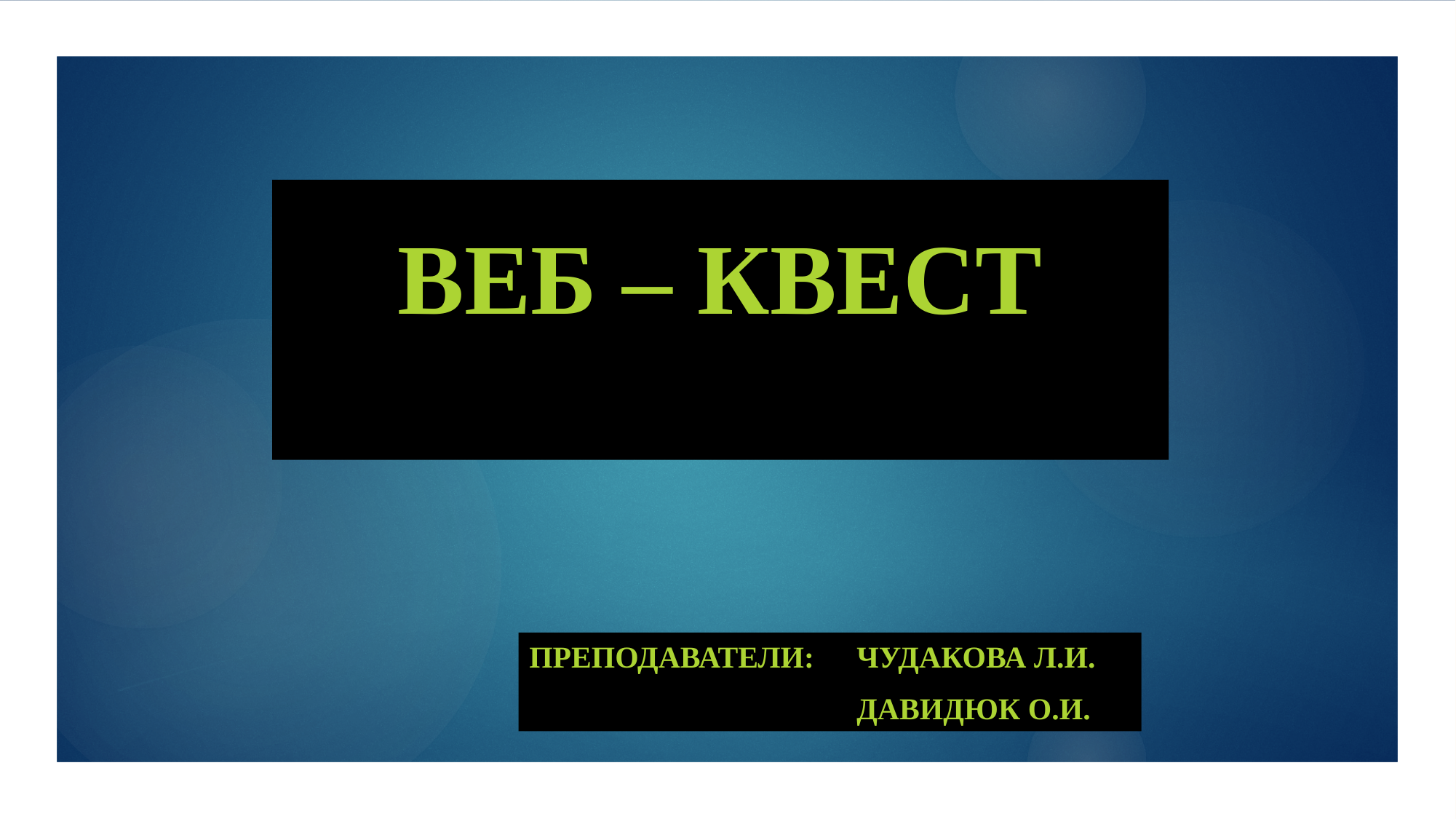

# ВЕБ – КВЕСТ

ПРЕПОДАВАТЕЛИ: 	ЧУДАКОВА Л.И.
		     	ДАВИДЮК О.И.